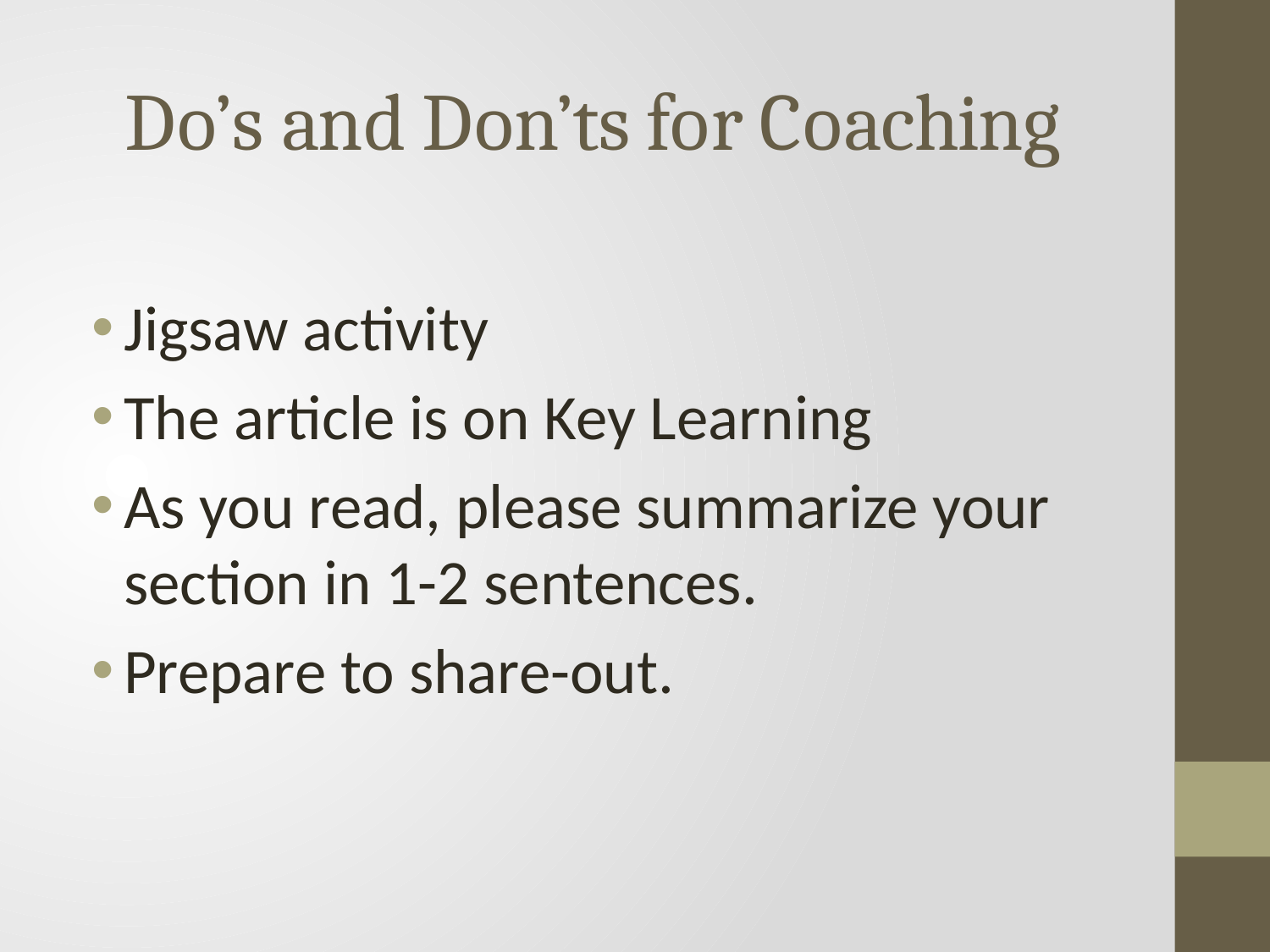

# Do’s and Don’ts for Coaching

Jigsaw activity
The article is on Key Learning
As you read, please summarize your section in 1-2 sentences.
Prepare to share-out.